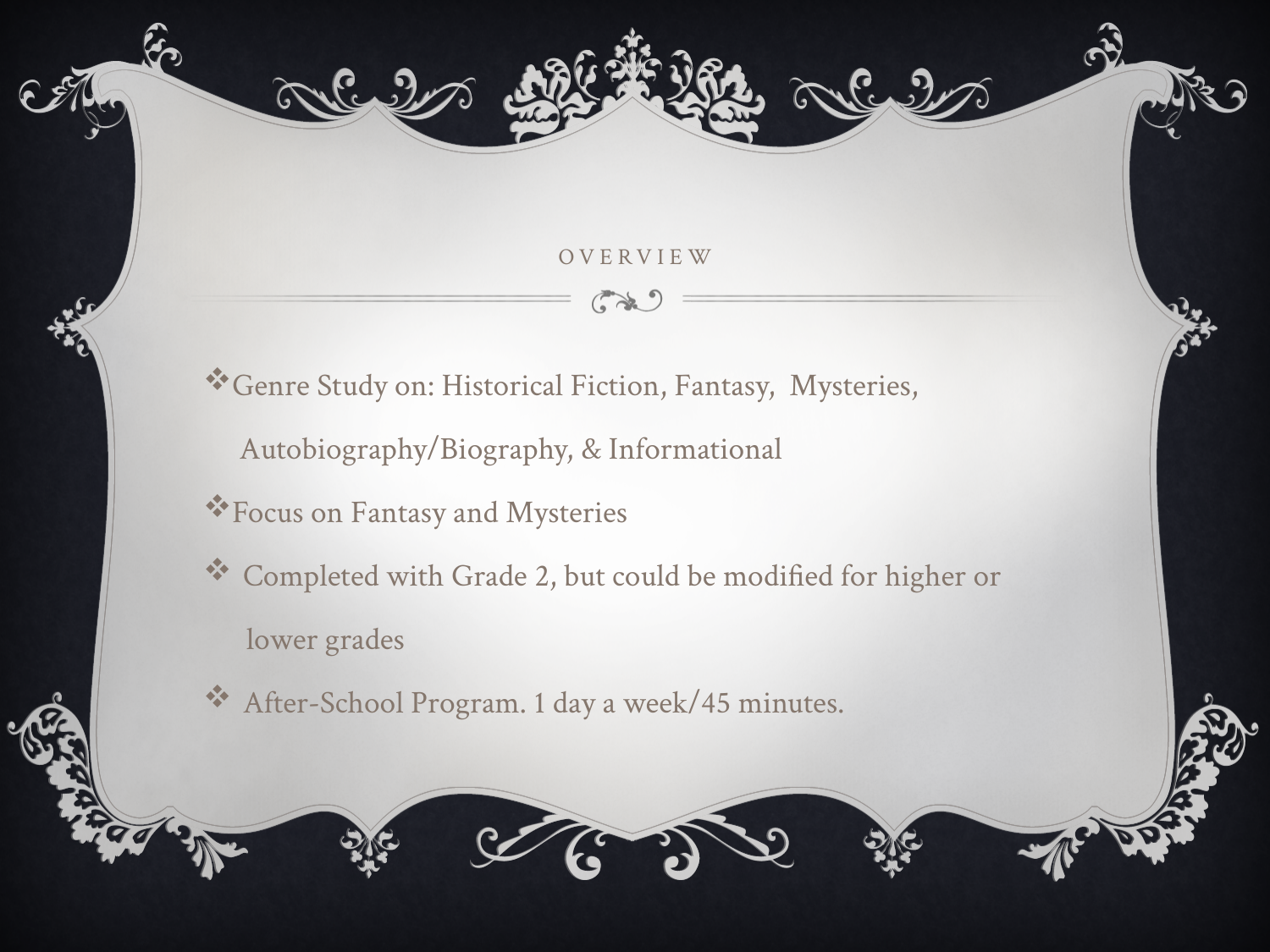

# Overview
Genre Study on: Historical Fiction, Fantasy,  Mysteries,
     Autobiography/Biography, & Informational
Focus on Fantasy and Mysteries
Completed with Grade 2, but could be modified for higher or
      lower grades
After-School Program. 1 day a week/45 minutes.